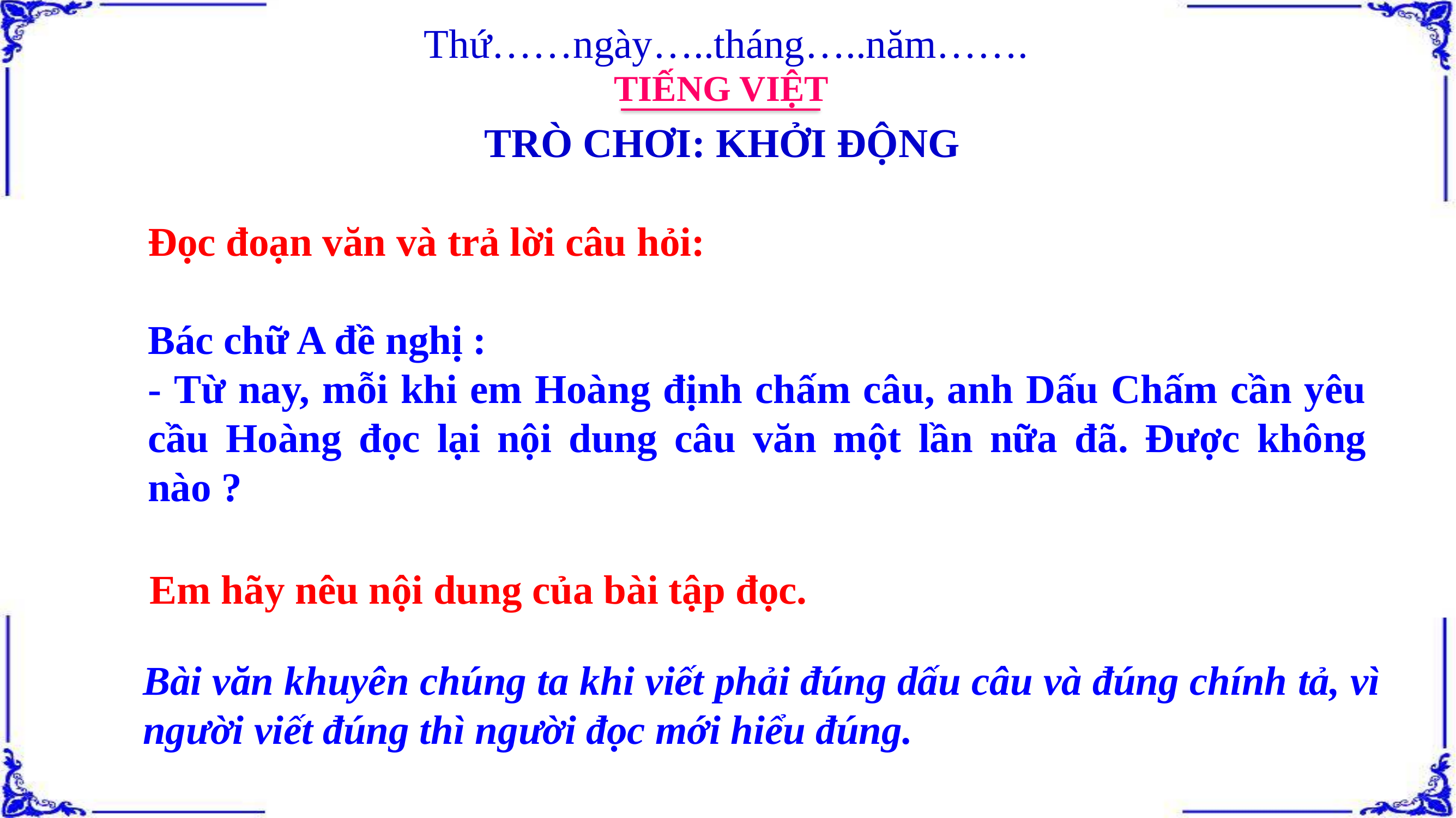

Thứ……ngày…..tháng…..năm…….
TIẾNG VIỆT
TRÒ CHƠI: KHỞI ĐỘNG
Đọc đoạn văn và trả lời câu hỏi:

Bác chữ A đề nghị :
- Từ nay, mỗi khi em Hoàng định chấm câu, anh Dấu Chấm cần yêu cầu Hoàng đọc lại nội dung câu văn một lần nữa đã. Được không nào ?
Em hãy nêu nội dung của bài tập đọc.
Bài văn khuyên chúng ta khi viết phải đúng dấu câu và đúng chính tả, vì người viết đúng thì người đọc mới hiểu đúng.